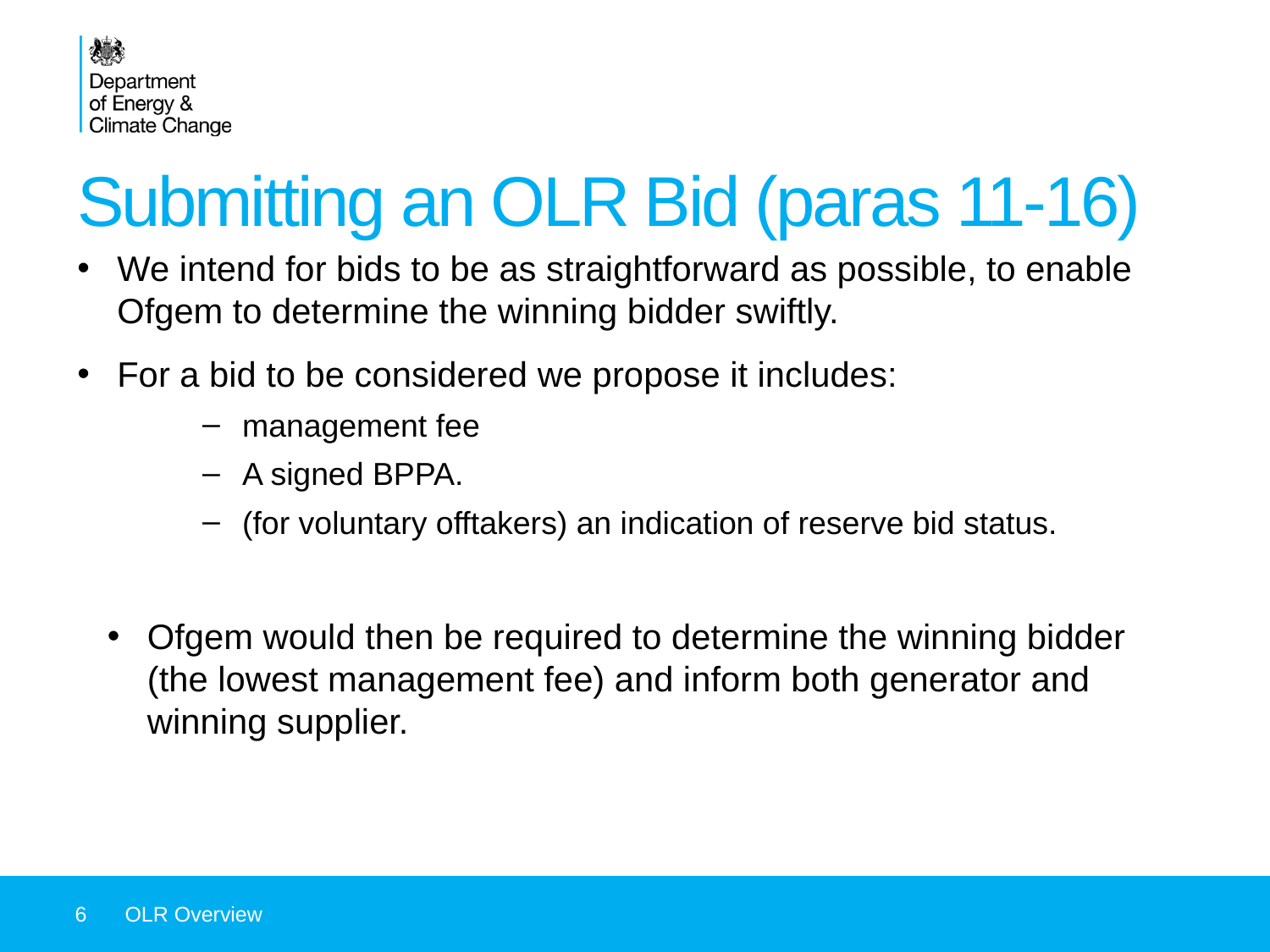

# Submitting an OLR Bid (paras 11-16)
We intend for bids to be as straightforward as possible, to enable Ofgem to determine the winning bidder swiftly.
For a bid to be considered we propose it includes:
management fee
A signed BPPA.
(for voluntary offtakers) an indication of reserve bid status.

Ofgem would then be required to determine the winning bidder (the lowest management fee) and inform both generator and winning supplier.
6
OLR Overview